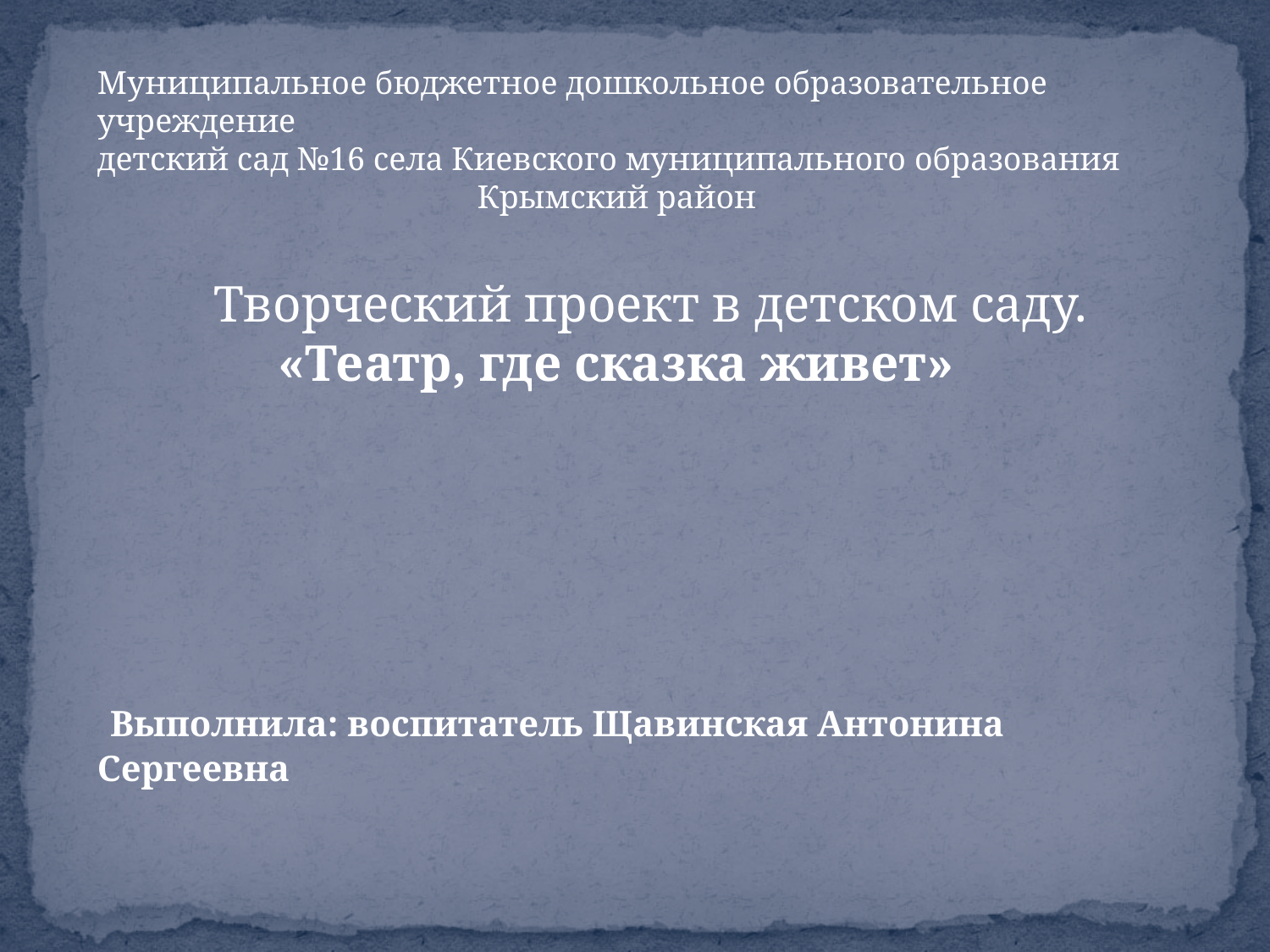

Муниципальное бюджетное дошкольное образовательное учреждение
детский сад №16 села Киевского муниципального образования
                                              Крымский район

         Творческий проект в детском саду.
              «Театр, где сказка живет»

 Выполнила: воспитатель Щавинская Антонина Сергеевна